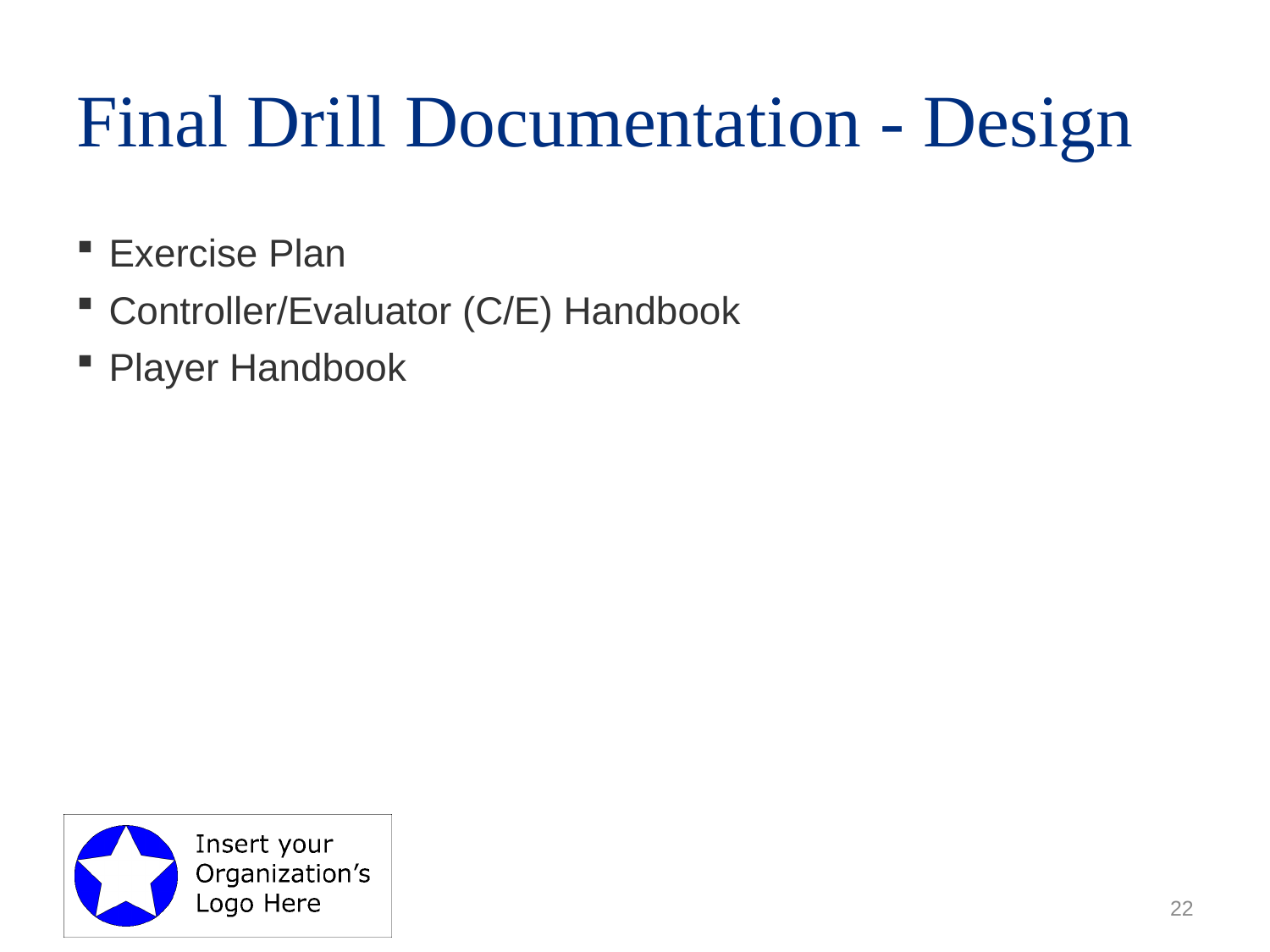

# Final Drill Documentation - Design
Exercise Plan
Controller/Evaluator (C/E) Handbook
Player Handbook

22